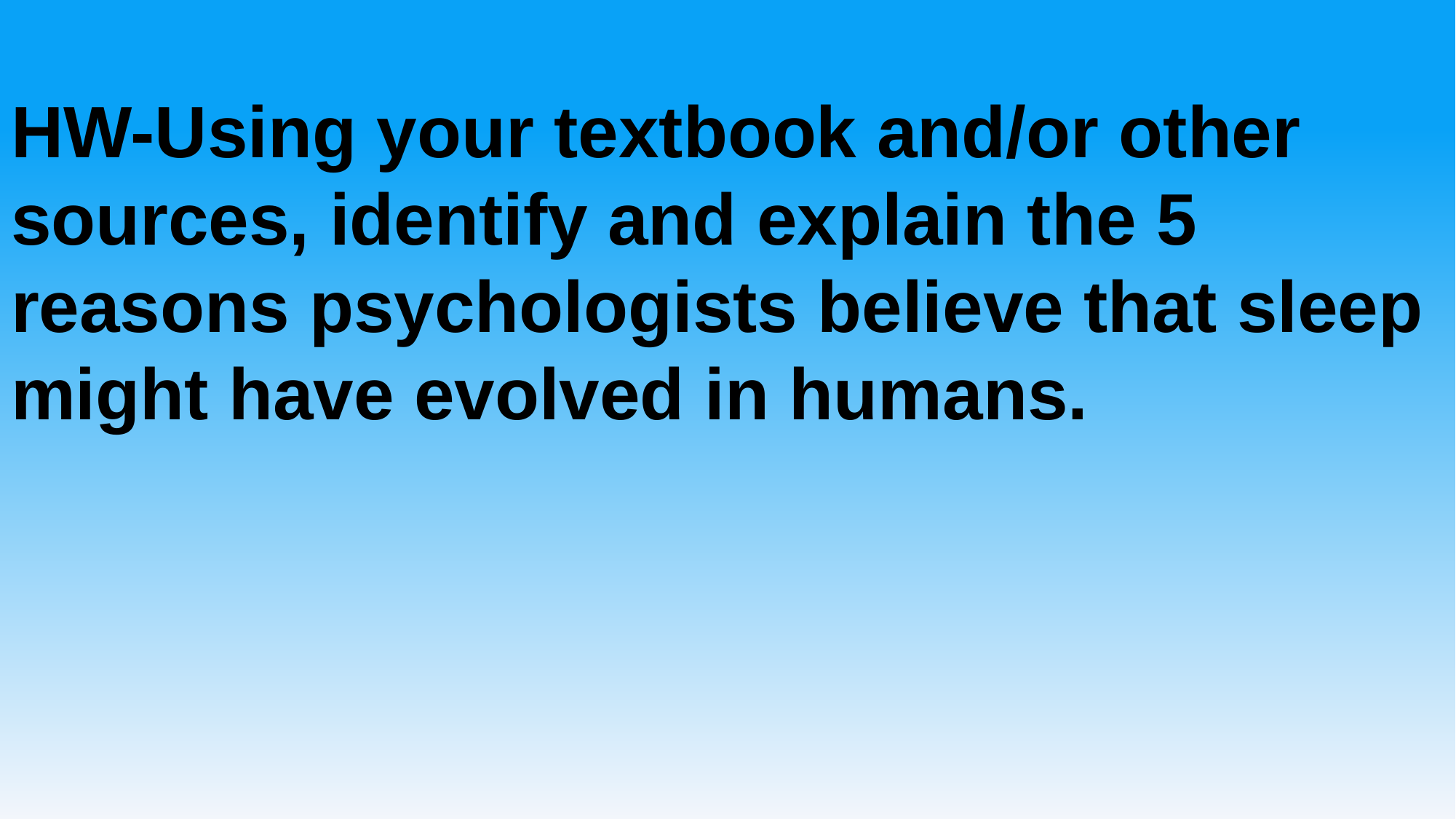

# HW-Using your textbook and/or other sources, identify and explain the 5 reasons psychologists believe that sleep might have evolved in humans.